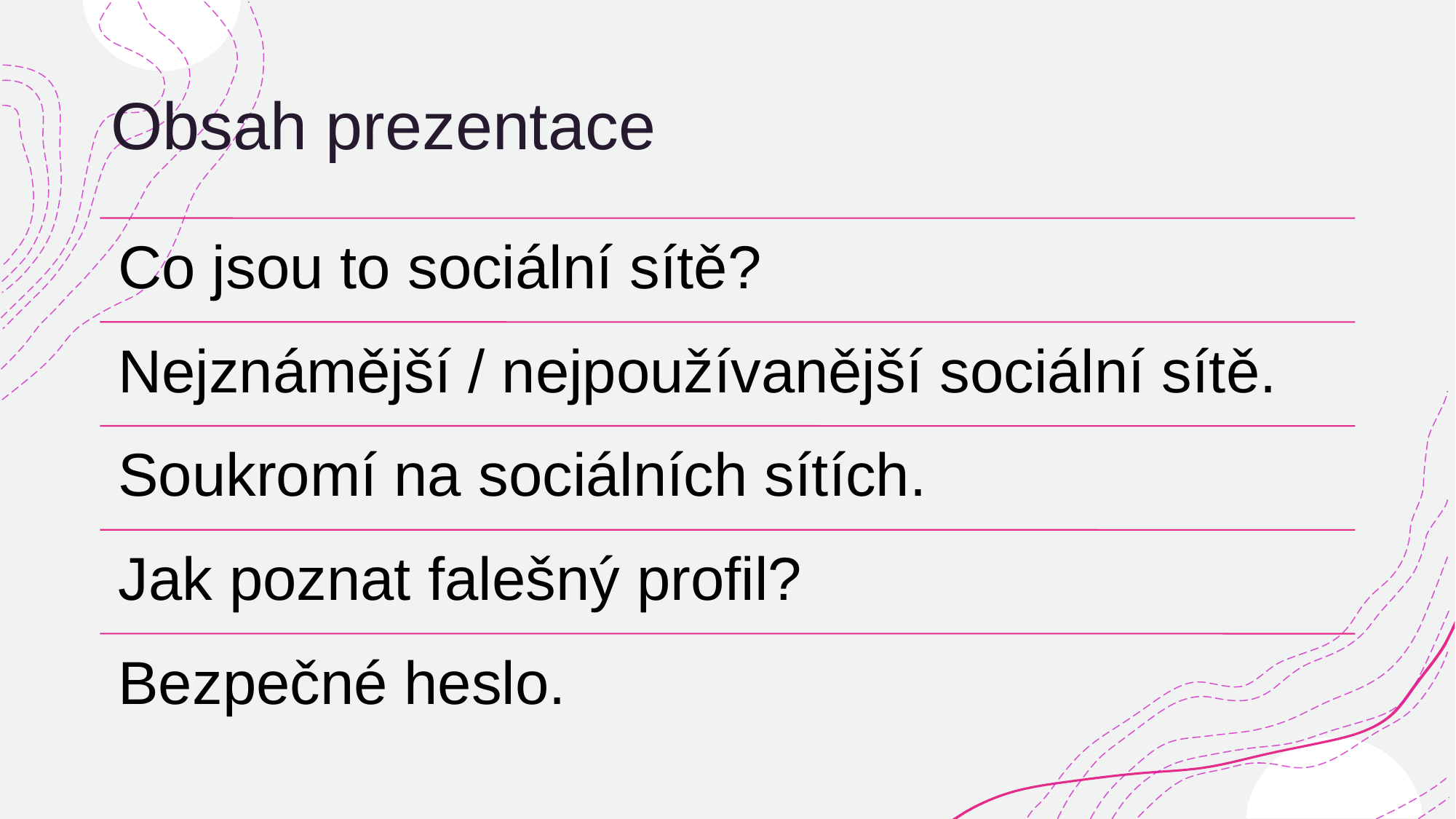

# Obsah prezentace
Co jsou to sociální sítě?
Nejznámější / nejpoužívanější sociální sítě.
Soukromí na sociálních sítích.
Jak poznat falešný profil?
Bezpečné heslo.